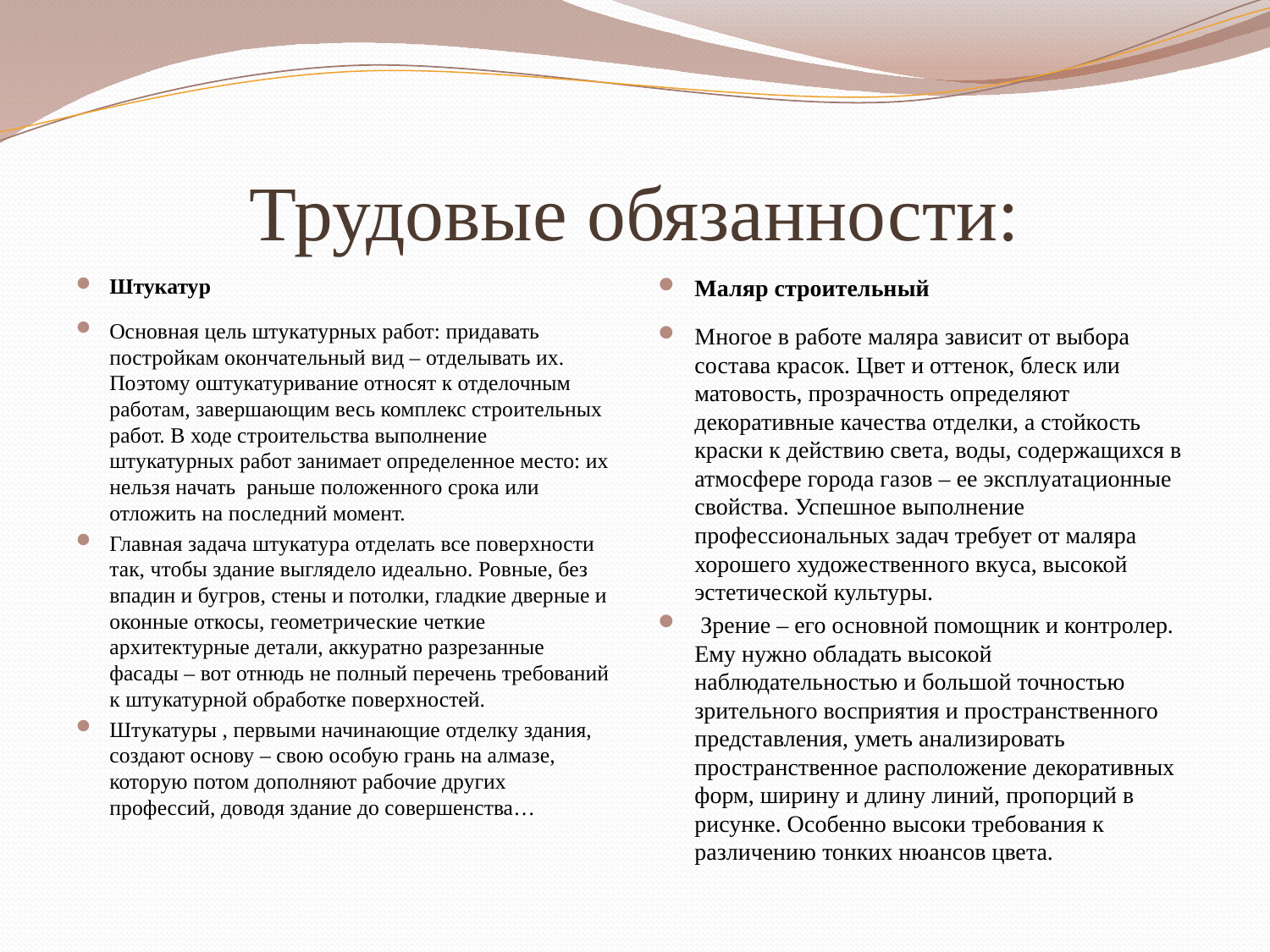

# Трудовые обязанности:
Штукатур

Основная цель штукатурных работ: придавать постройкам окончательный вид – отделывать их. Поэтому оштукатуривание относят к отделочным работам, завершающим весь комплекс строительных работ. В ходе строительства выполнение штукатурных работ занимает определенное место: их нельзя начать  раньше положенного срока или отложить на последний момент.
Главная задача штукатура отделать все поверхности так, чтобы здание выглядело идеально. Ровные, без впадин и бугров, стены и потолки, гладкие дверные и оконные откосы, геометрические четкие архитектурные детали, аккуратно разрезанные фасады – вот отнюдь не полный перечень требований к штукатурной обработке поверхностей.
Штукатуры , первыми начинающие отделку здания, создают основу – свою особую грань на алмазе, которую потом дополняют рабочие других профессий, доводя здание до совершенства…

Маляр строительный

Многое в работе маляра зависит от выбора состава красок. Цвет и оттенок, блеск или матовость, прозрачность определяют декоративные качества отделки, а стойкость краски к действию света, воды, содержащихся в атмосфере города газов – ее эксплуатационные свойства. Успешное выполнение профессиональных задач требует от маляра хорошего художественного вкуса, высокой эстетической культуры.
 Зрение – его основной помощник и контролер. Ему нужно обладать высокой наблюдательностью и большой точностью зрительного восприятия и пространственного представления, уметь анализировать пространственное расположение декоративных форм, ширину и длину линий, пропорций в рисунке. Особенно высоки требования к различению тонких нюансов цвета.